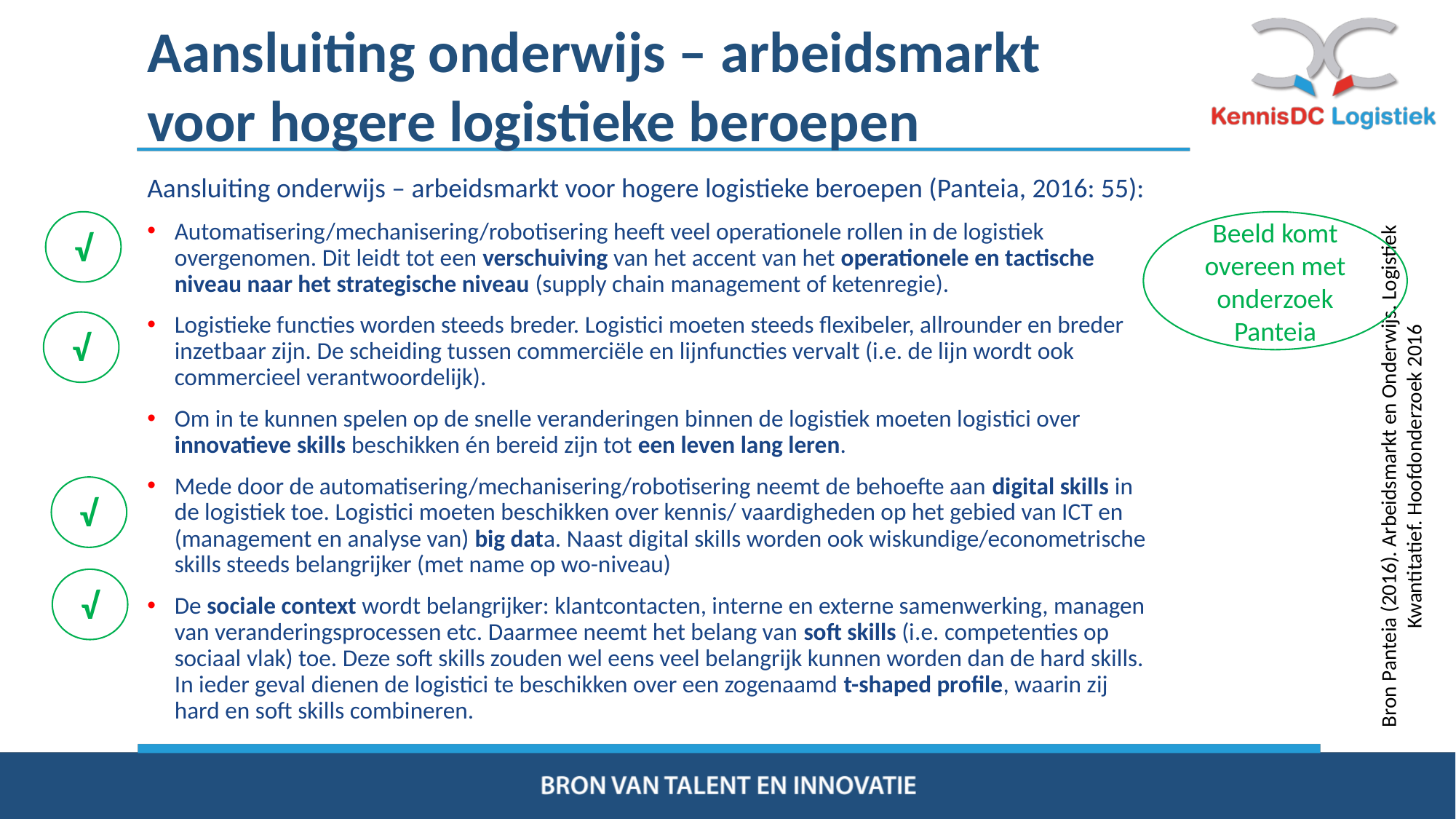

Aansluiting onderwijs – arbeidsmarkt
voor hogere logistieke beroepen
Aansluiting onderwijs – arbeidsmarkt voor hogere logistieke beroepen (Panteia, 2016: 55):
Automatisering/mechanisering/robotisering heeft veel operationele rollen in de logistiek overgenomen. Dit leidt tot een verschuiving van het accent van het operationele en tactische niveau naar het strategische niveau (supply chain management of ketenregie).
Logistieke functies worden steeds breder. Logistici moeten steeds flexibeler, allrounder en breder inzetbaar zijn. De scheiding tussen commerciële en lijnfuncties vervalt (i.e. de lijn wordt ook commercieel verantwoordelijk).
Om in te kunnen spelen op de snelle veranderingen binnen de logistiek moeten logistici over innovatieve skills beschikken én bereid zijn tot een leven lang leren.
Mede door de automatisering/mechanisering/robotisering neemt de behoefte aan digital skills in de logistiek toe. Logistici moeten beschikken over kennis/ vaardigheden op het gebied van ICT en (management en analyse van) big data. Naast digital skills worden ook wiskundige/econometrische skills steeds belangrijker (met name op wo-niveau)
De sociale context wordt belangrijker: klantcontacten, interne en externe samenwerking, managen van veranderingsprocessen etc. Daarmee neemt het belang van soft skills (i.e. competenties op sociaal vlak) toe. Deze soft skills zouden wel eens veel belangrijk kunnen worden dan de hard skills. In ieder geval dienen de logistici te beschikken over een zogenaamd t-shaped profile, waarin zij hard en soft skills combineren.
Beeld komt overeen met onderzoek Panteia
√
√
Bron Panteia (2016). Arbeidsmarkt en Onderwijs. Logistiek Kwantitatief. Hoofdonderzoek 2016
√
√